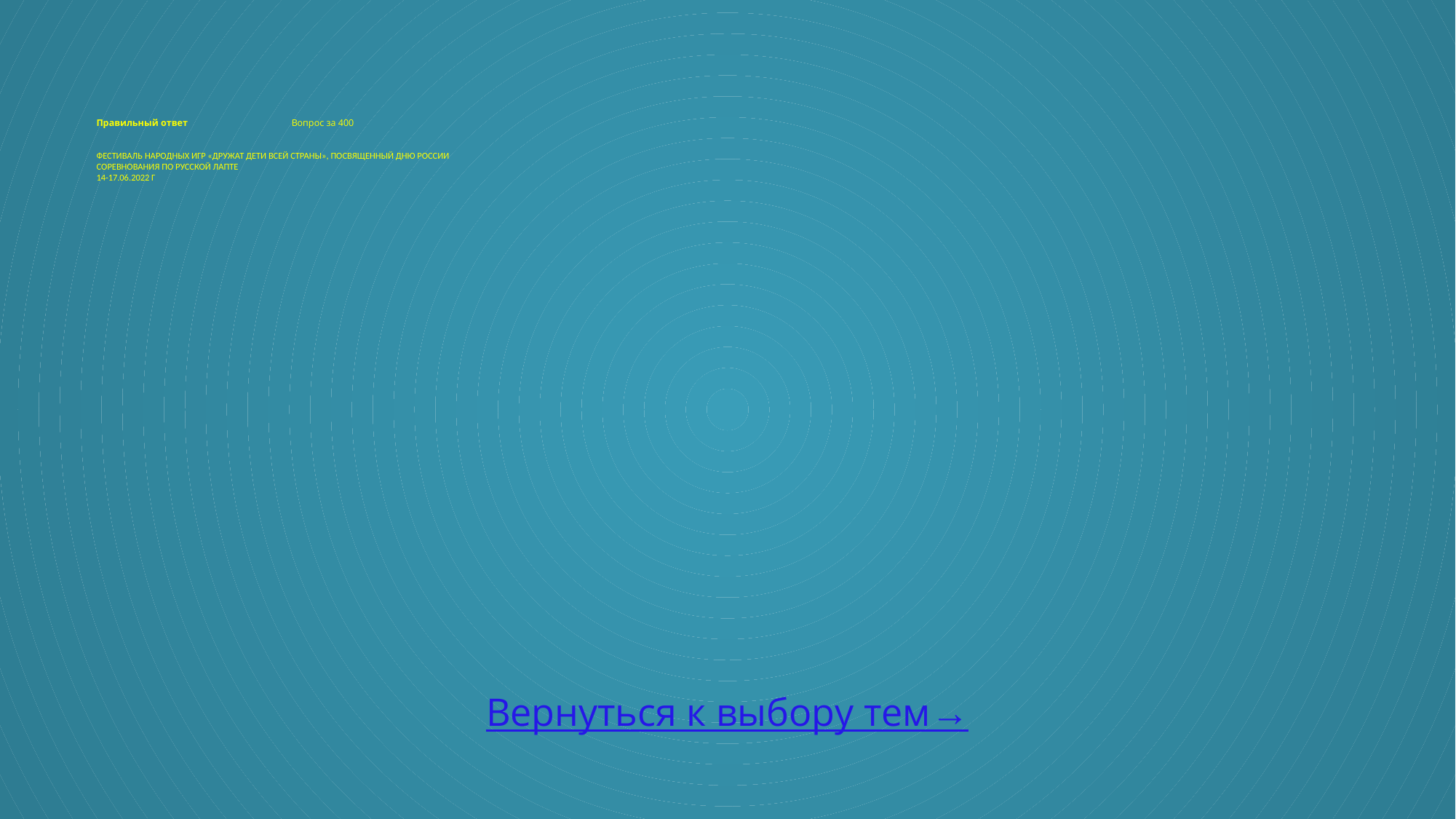

# Правильный ответ                                            Вопрос за 400 Фестиваль народных игр «Дружат дети всей страны», посвященный Дню России Соревнования по русской лапте 14-17.06.2022 г
Вернуться к выбору тем→